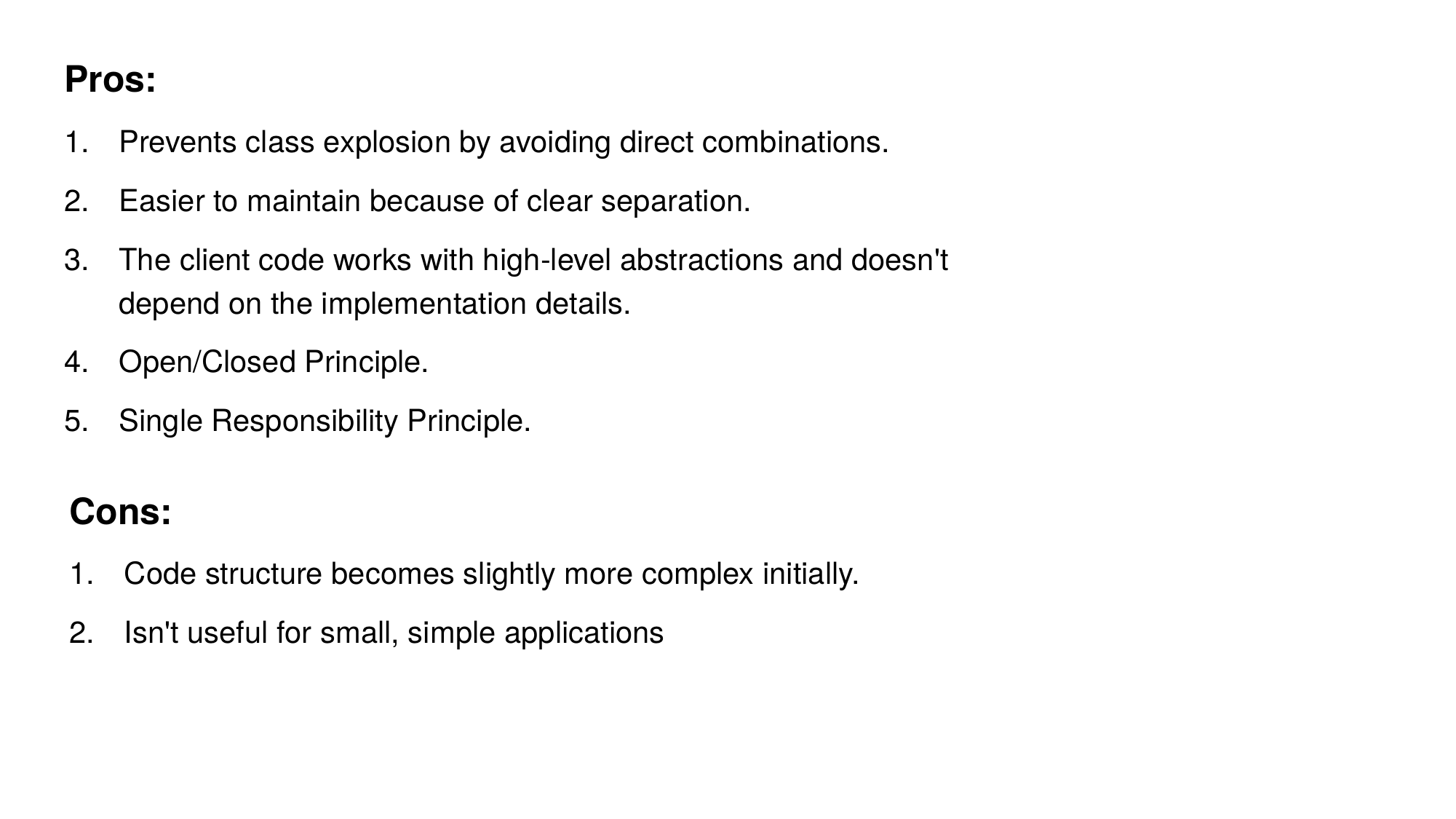

Pros:
Prevents class explosion by avoiding direct combinations.
Easier to maintain because of clear separation.
The client code works with high-level abstractions and doesn't depend on the implementation details.
Open/Closed Principle.
Single Responsibility Principle.
Cons:
Code structure becomes slightly more complex initially.
Isn't useful for small, simple applications